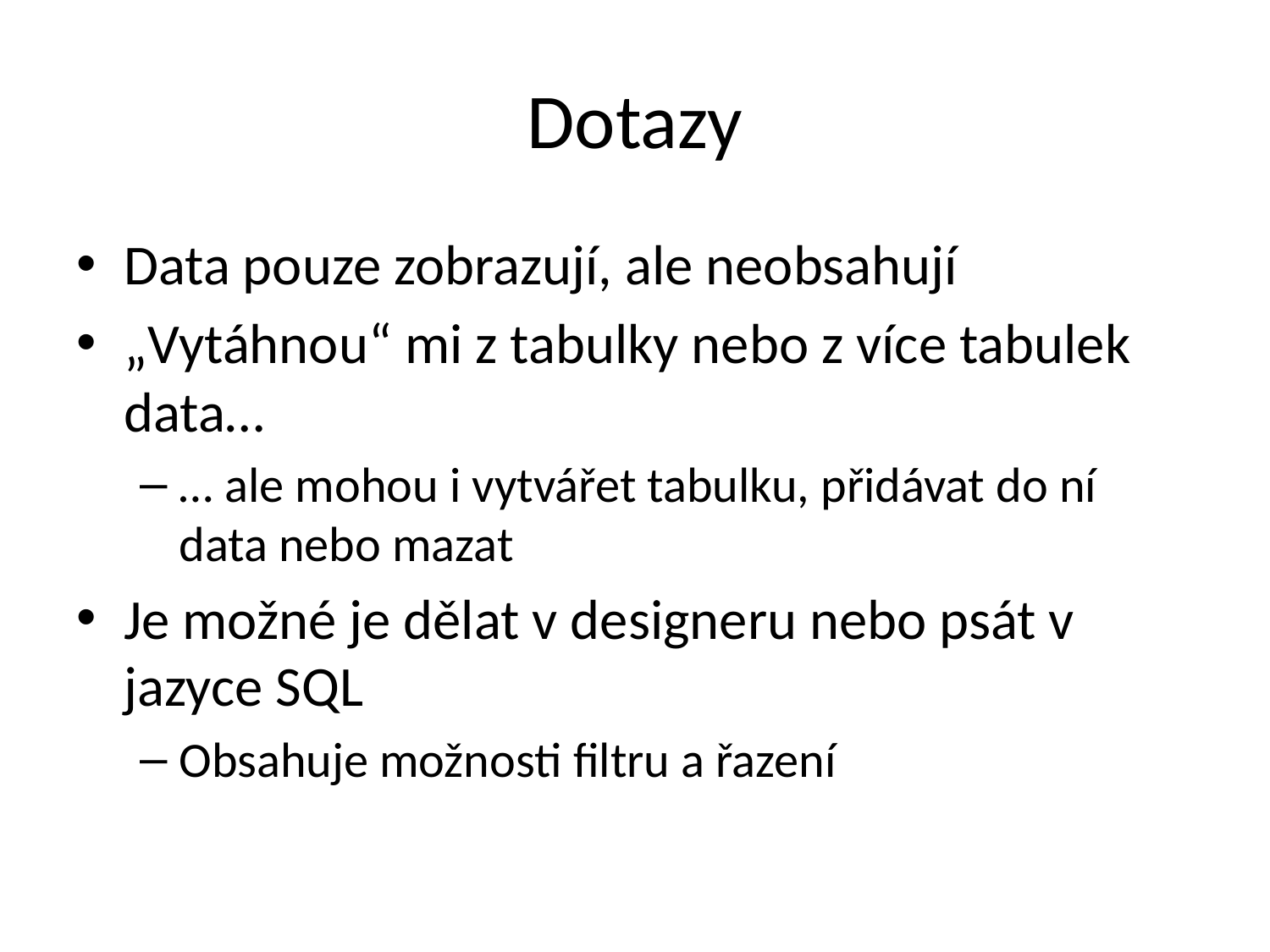

# Dotazy
Data pouze zobrazují, ale neobsahují
„Vytáhnou“ mi z tabulky nebo z více tabulek data…
… ale mohou i vytvářet tabulku, přidávat do ní data nebo mazat
Je možné je dělat v designeru nebo psát v jazyce SQL
Obsahuje možnosti filtru a řazení